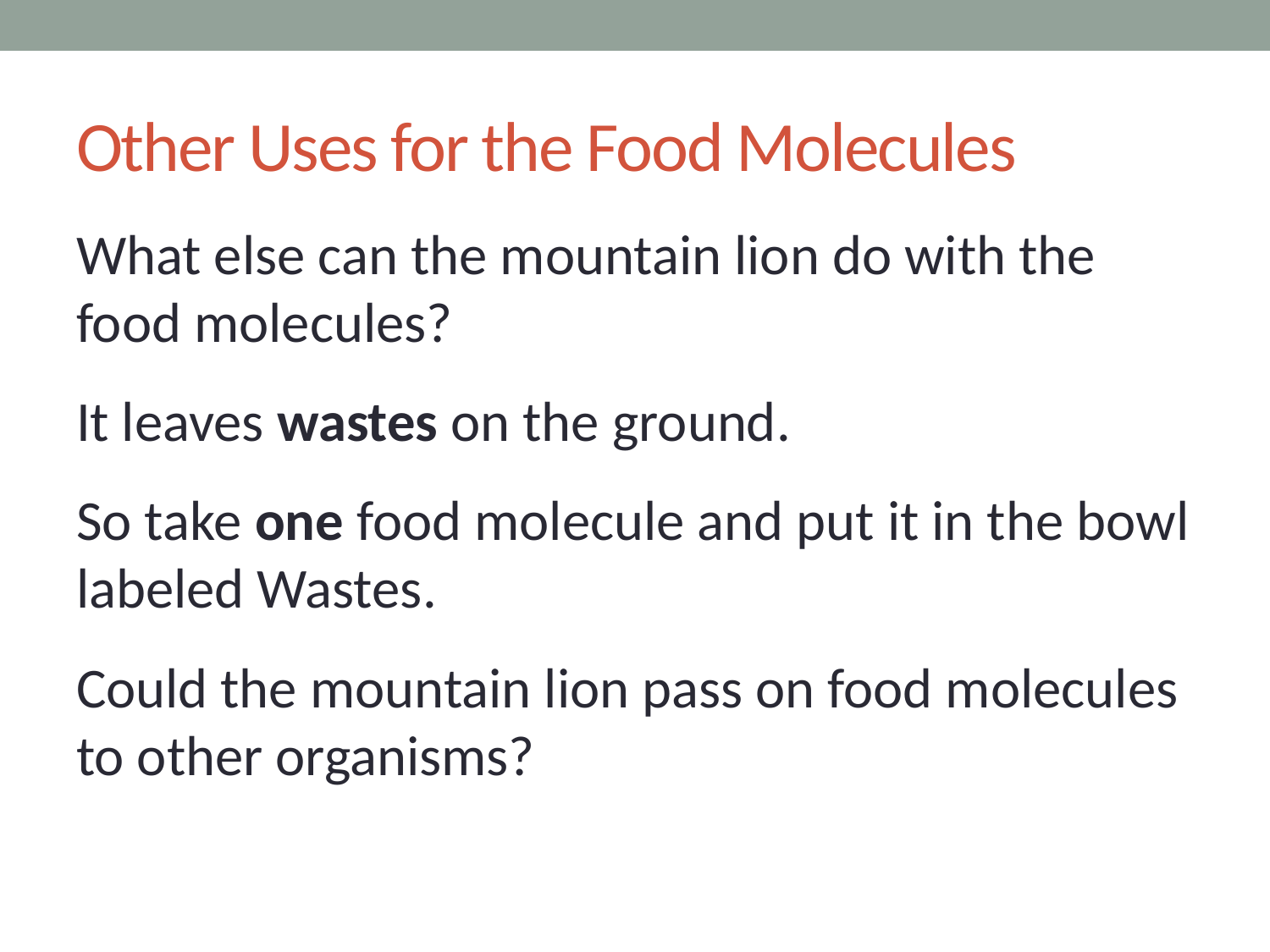

# Other Uses for the Food Molecules
What else can the mountain lion do with the food molecules?
It leaves wastes on the ground.
So take one food molecule and put it in the bowl labeled Wastes.
Could the mountain lion pass on food molecules to other organisms?